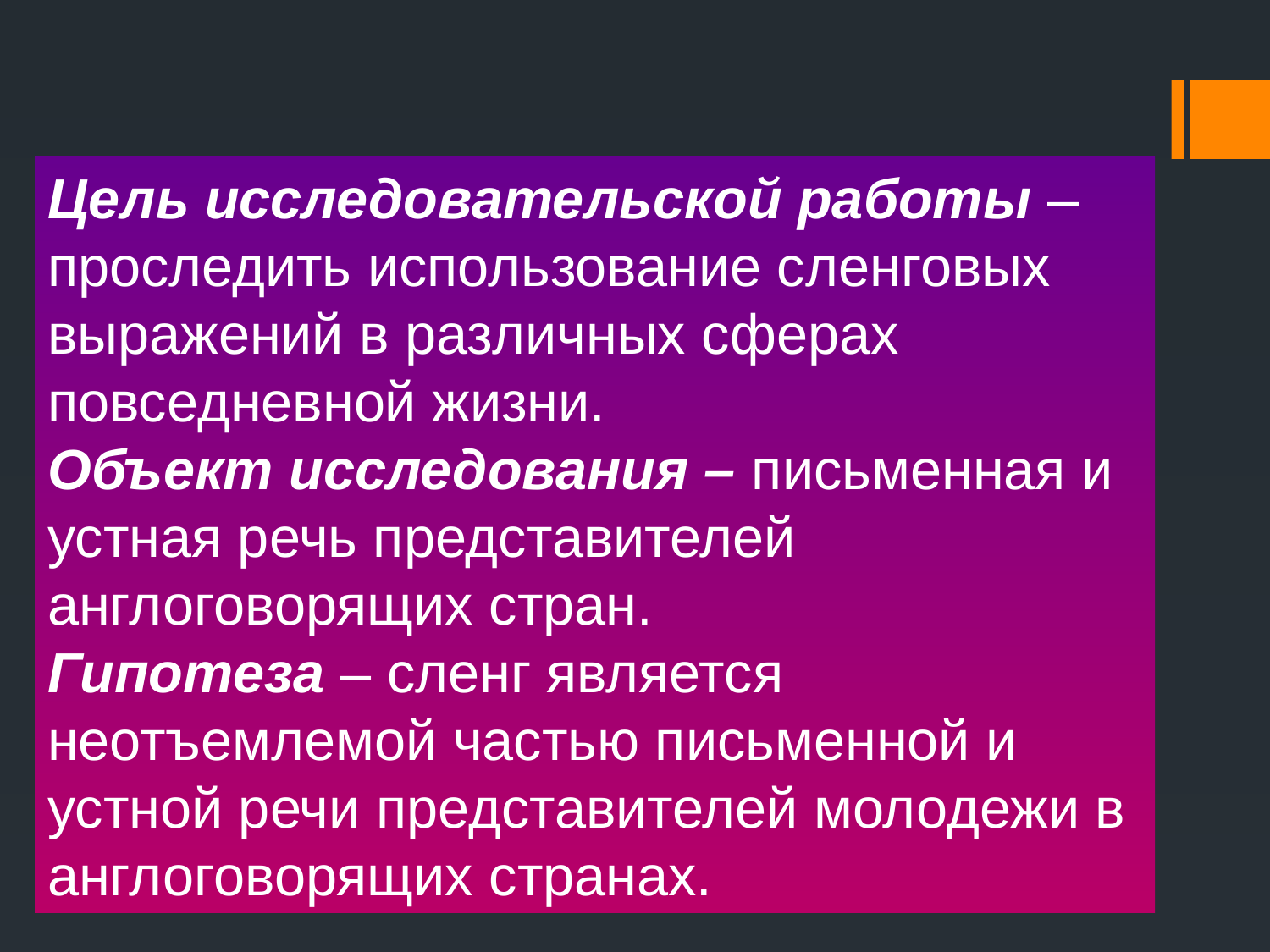

Цель исследовательской работы – проследить использование сленговых выражений в различных сферах повседневной жизни.
Объект исследования – письменная и устная речь представителей англоговорящих стран.
Гипотеза – сленг является неотъемлемой частью письменной и устной речи представителей молодежи в англоговорящих странах.